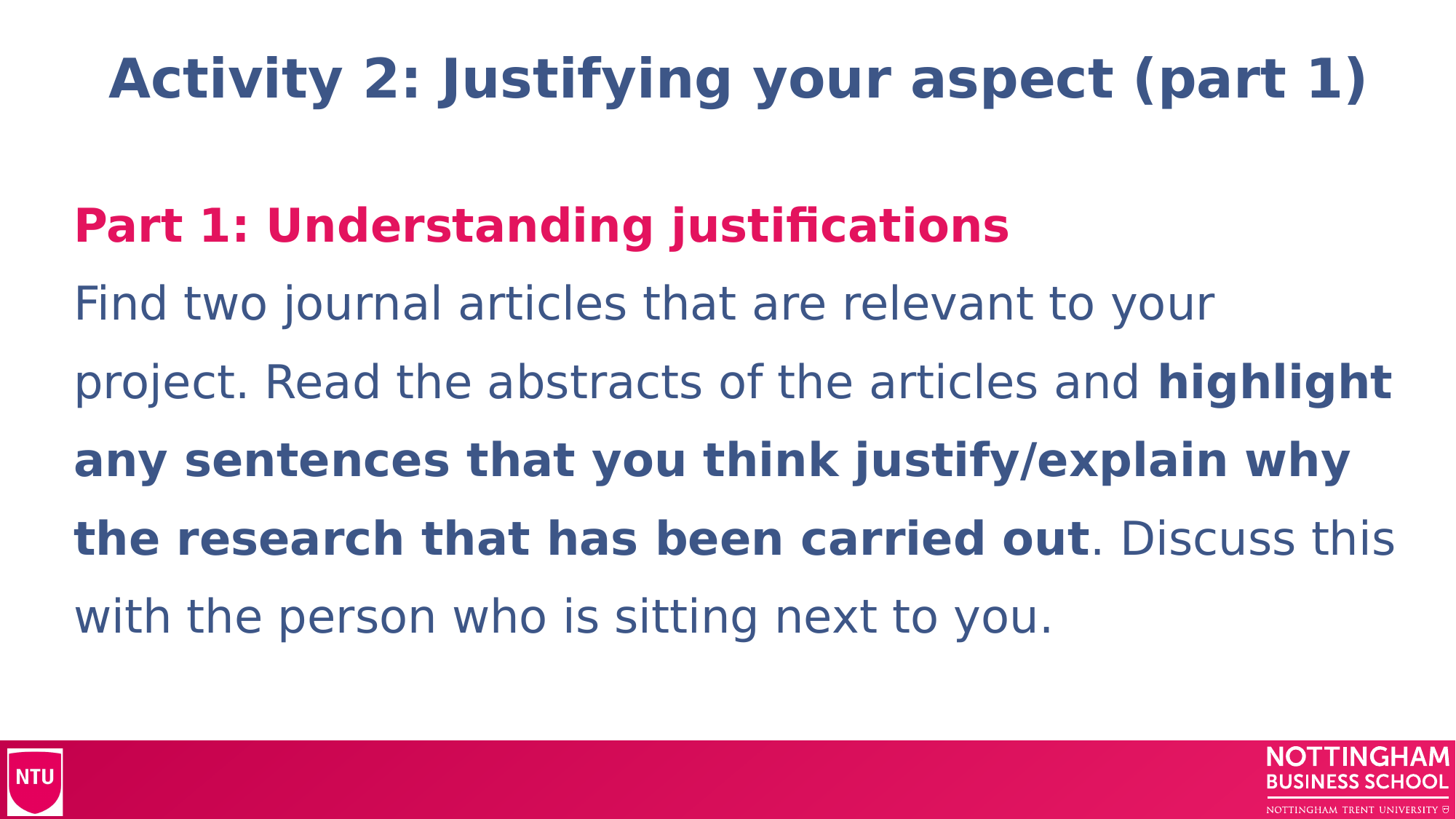

# Activity 2: Justifying your aspect (part 1)
Part 1: Understanding justifications
Find two journal articles that are relevant to your project. Read the abstracts of the articles and highlight any sentences that you think justify/explain why the research that has been carried out. Discuss this with the person who is sitting next to you.